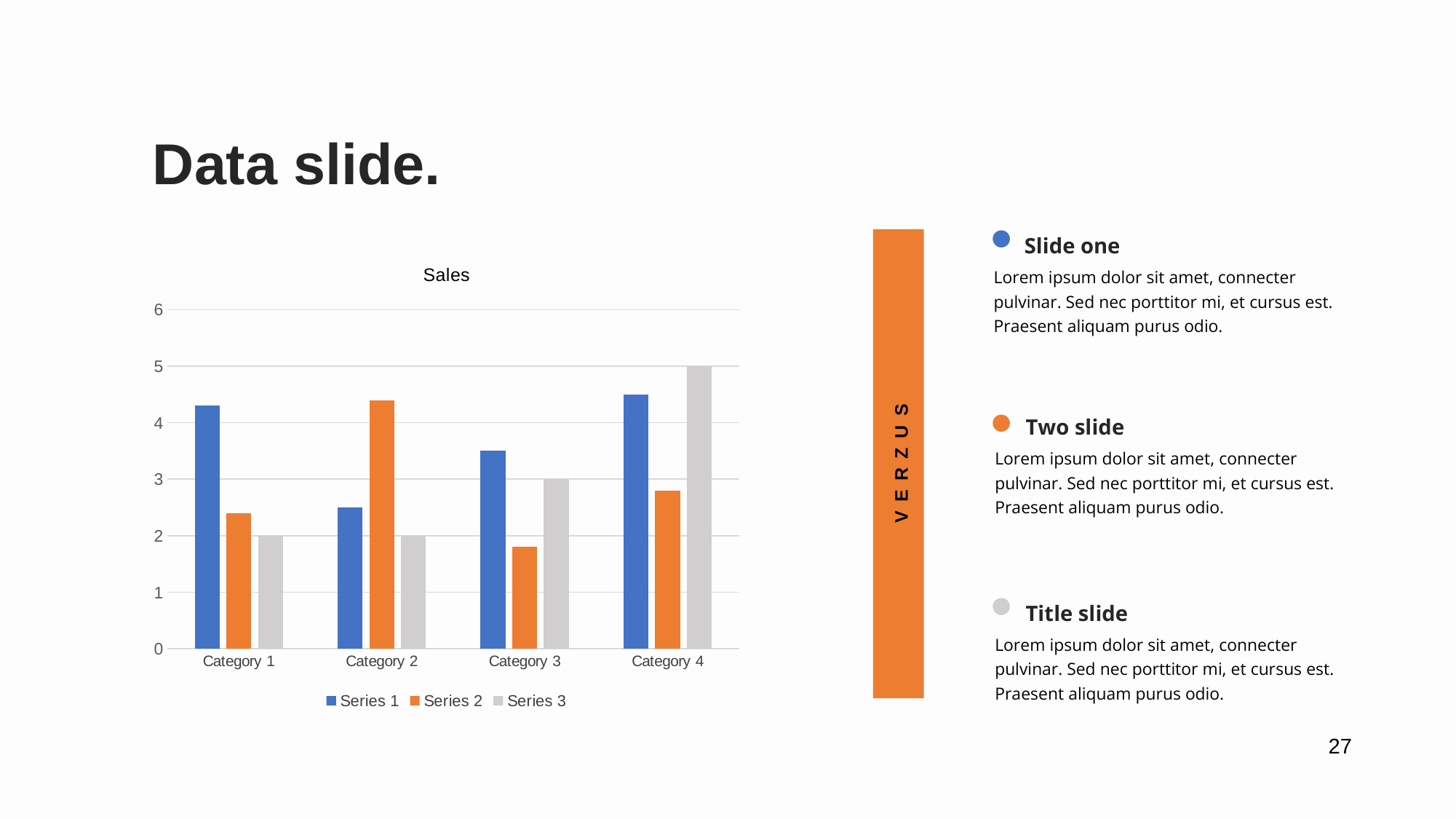

Data slide.
Slide one

### Chart: Sales

| Category | Series 1 | Series 2 | Series 3 |
|---|---|---|---|
| Category 1 | 4.3 | 2.4 | 2.0 |
| Category 2 | 2.5 | 4.4 | 2.0 |
| Category 3 | 3.5 | 1.8 | 3.0 |
| Category 4 | 4.5 | 2.8 | 5.0 |
Lorem ipsum dolor sit amet, connecter pulvinar. Sed nec porttitor mi, et cursus est. Praesent aliquam purus odio.
Two slide

Lorem ipsum dolor sit amet, connecter pulvinar. Sed nec porttitor mi, et cursus est. Praesent aliquam purus odio.
VERZUS
Title slide

Lorem ipsum dolor sit amet, connecter pulvinar. Sed nec porttitor mi, et cursus est. Praesent aliquam purus odio.
27